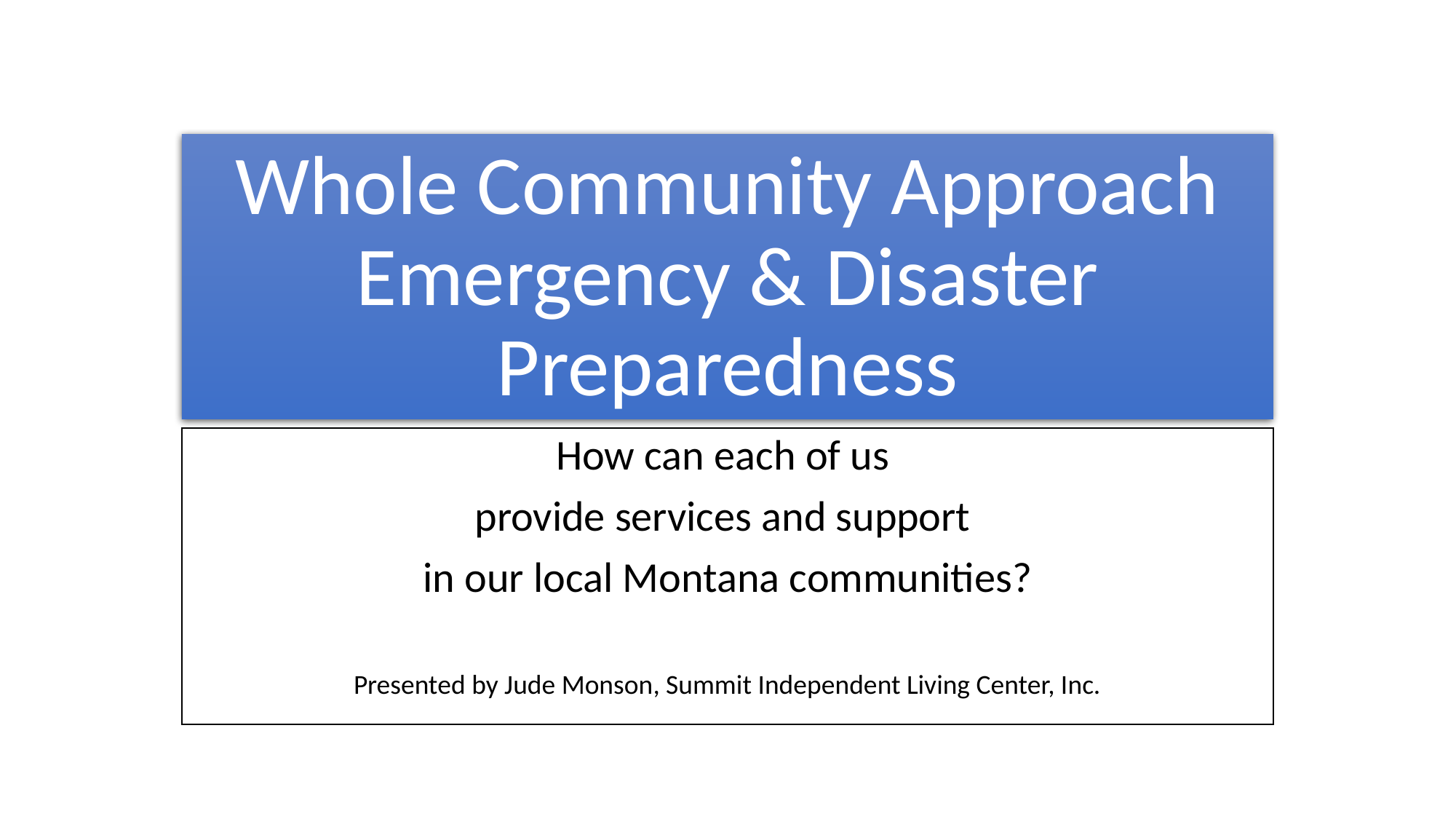

# Whole Community Approach Emergency & Disaster Preparedness
How can each of us
provide services and support
in our local Montana communities?

Presented by Jude Monson, Summit Independent Living Center, Inc.